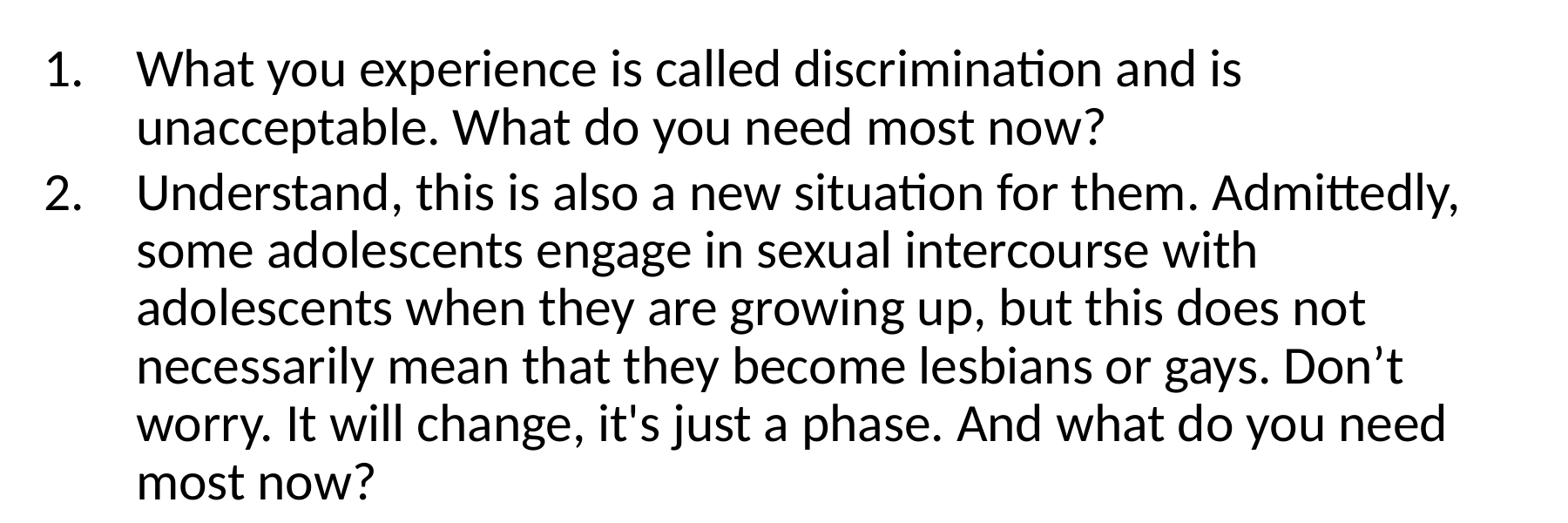

What you experience is called discrimination and is unacceptable. What do you need most now?
Understand, this is also a new situation for them. Admittedly, some adolescents engage in sexual intercourse with adolescents when they are growing up, but this does not necessarily mean that they become lesbians or gays. Don’t worry. It will change, it's just a phase. And what do you need most now?